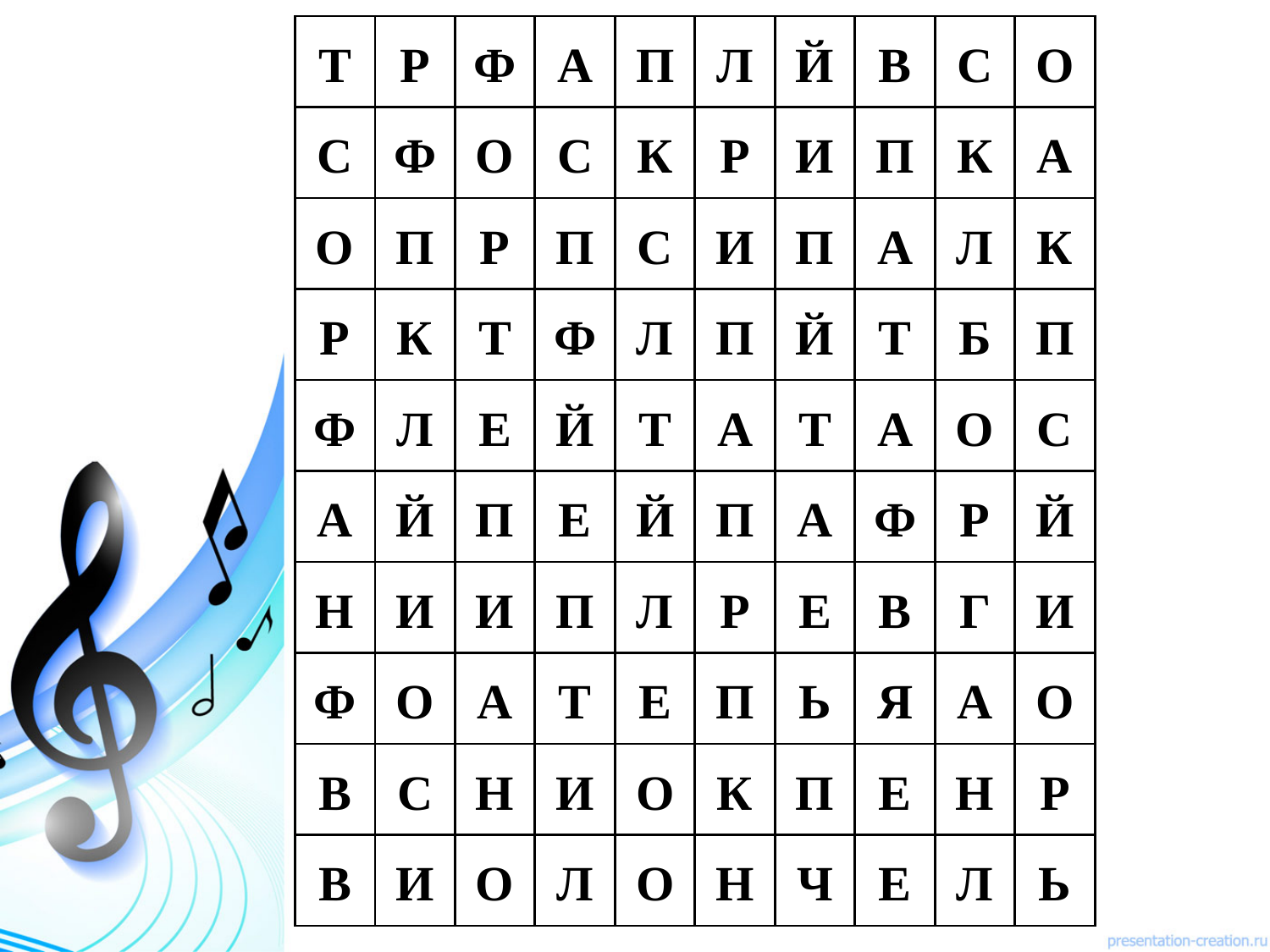

| Т | Р | Ф | А | П | Л | Й | В | С | О |
| --- | --- | --- | --- | --- | --- | --- | --- | --- | --- |
| С | Ф | О | С | К | Р | И | П | К | А |
| О | П | Р | П | С | И | П | А | Л | К |
| Р | К | Т | Ф | Л | П | Й | Т | Б | П |
| Ф | Л | Е | Й | Т | А | Т | А | О | С |
| А | Й | П | Е | Й | П | А | Ф | Р | Й |
| Н | И | И | П | Л | Р | Е | В | Г | И |
| Ф | О | А | Т | Е | П | Ь | Я | А | О |
| В | С | Н | И | О | К | П | Е | Н | Р |
| В | И | О | Л | О | Н | Ч | Е | Л | Ь |